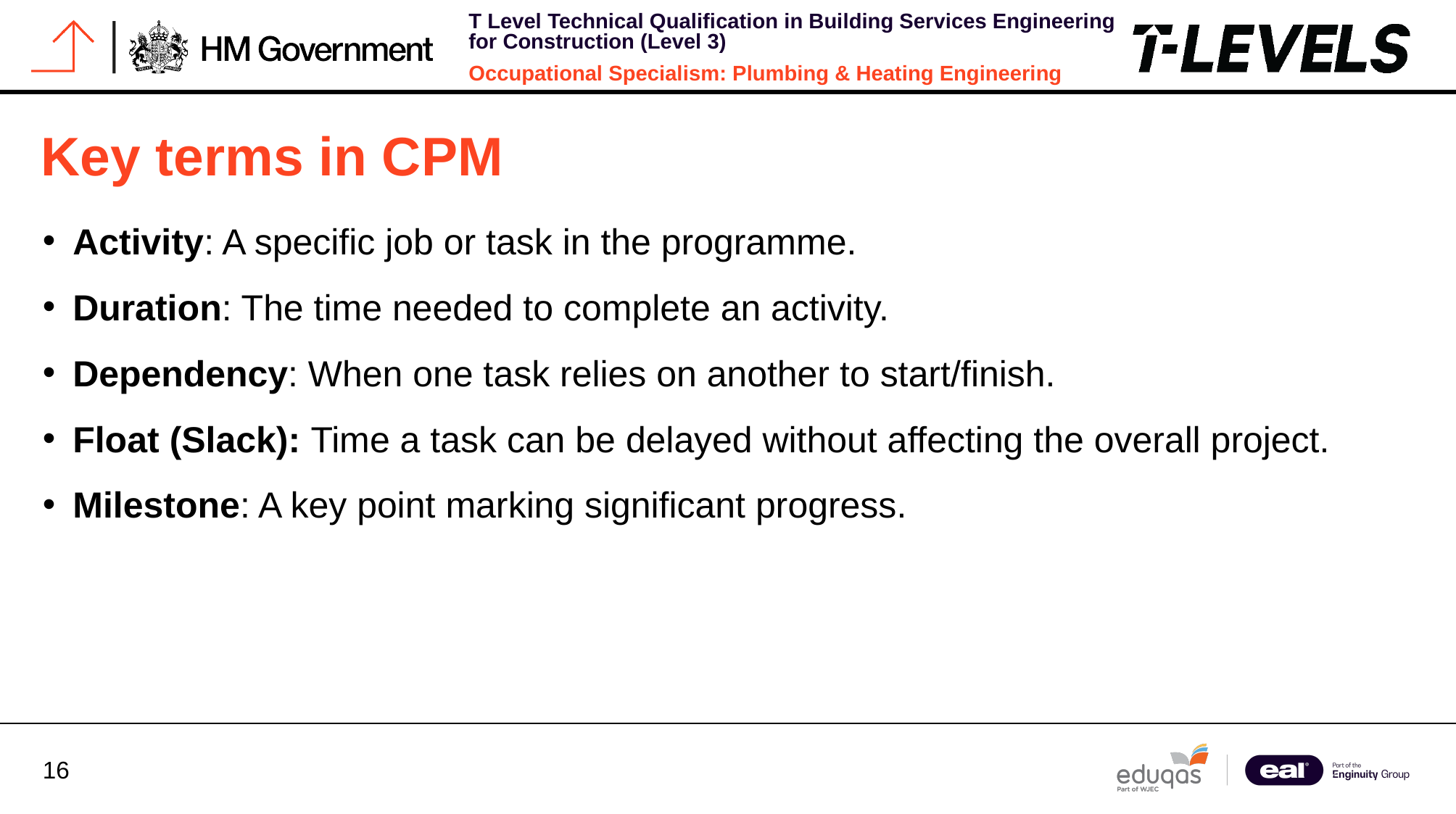

# Key terms in CPM
Activity: A specific job or task in the programme.
Duration: The time needed to complete an activity.
Dependency: When one task relies on another to start/finish.
Float (Slack): Time a task can be delayed without affecting the overall project.
Milestone: A key point marking significant progress.